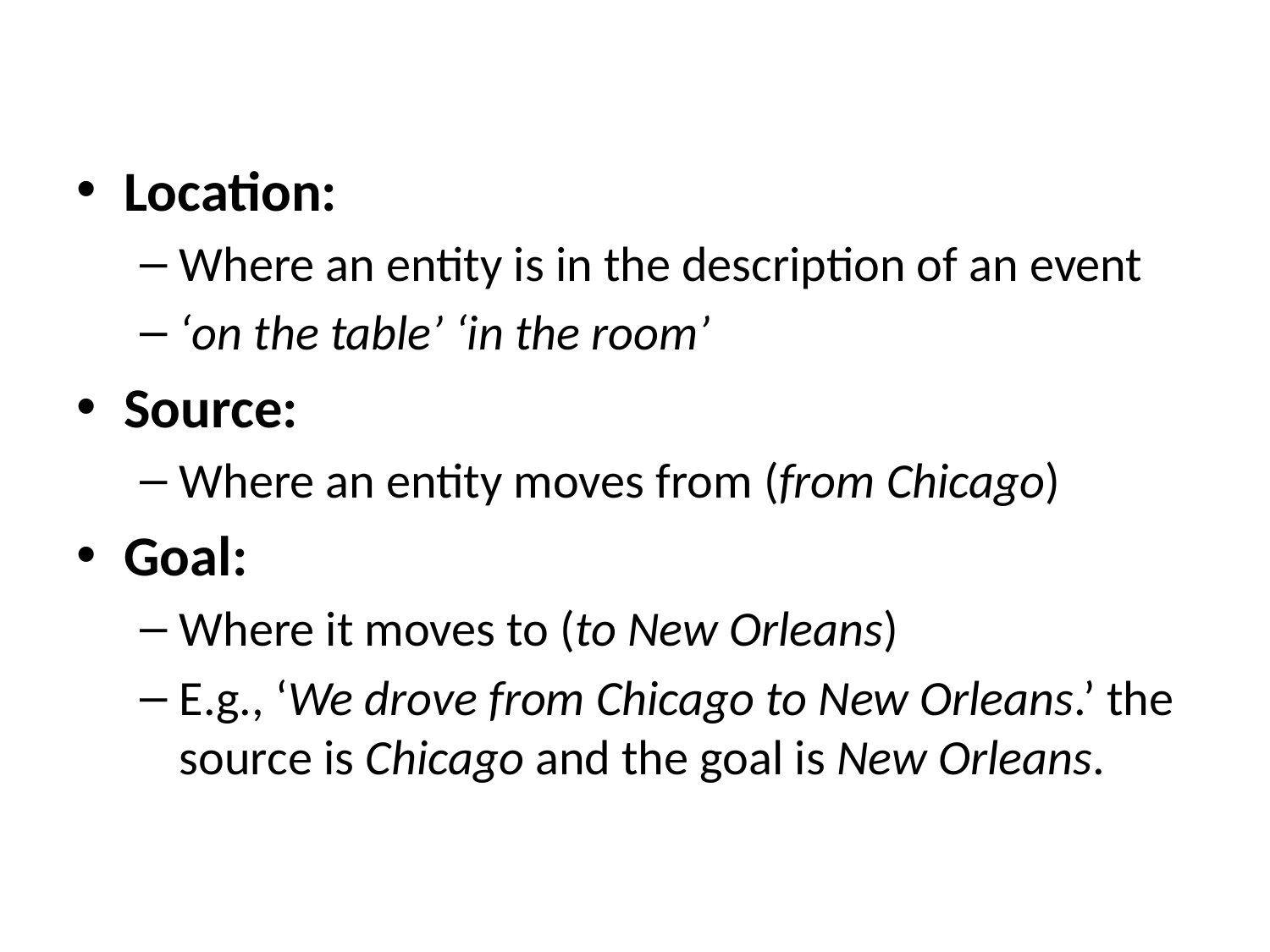

Location:
Where an entity is in the description of an event
‘on the table’ ‘in the room’
Source:
Where an entity moves from (from Chicago)
Goal:
Where it moves to (to New Orleans)
E.g., ‘We drove from Chicago to New Orleans.’ the source is Chicago and the goal is New Orleans.